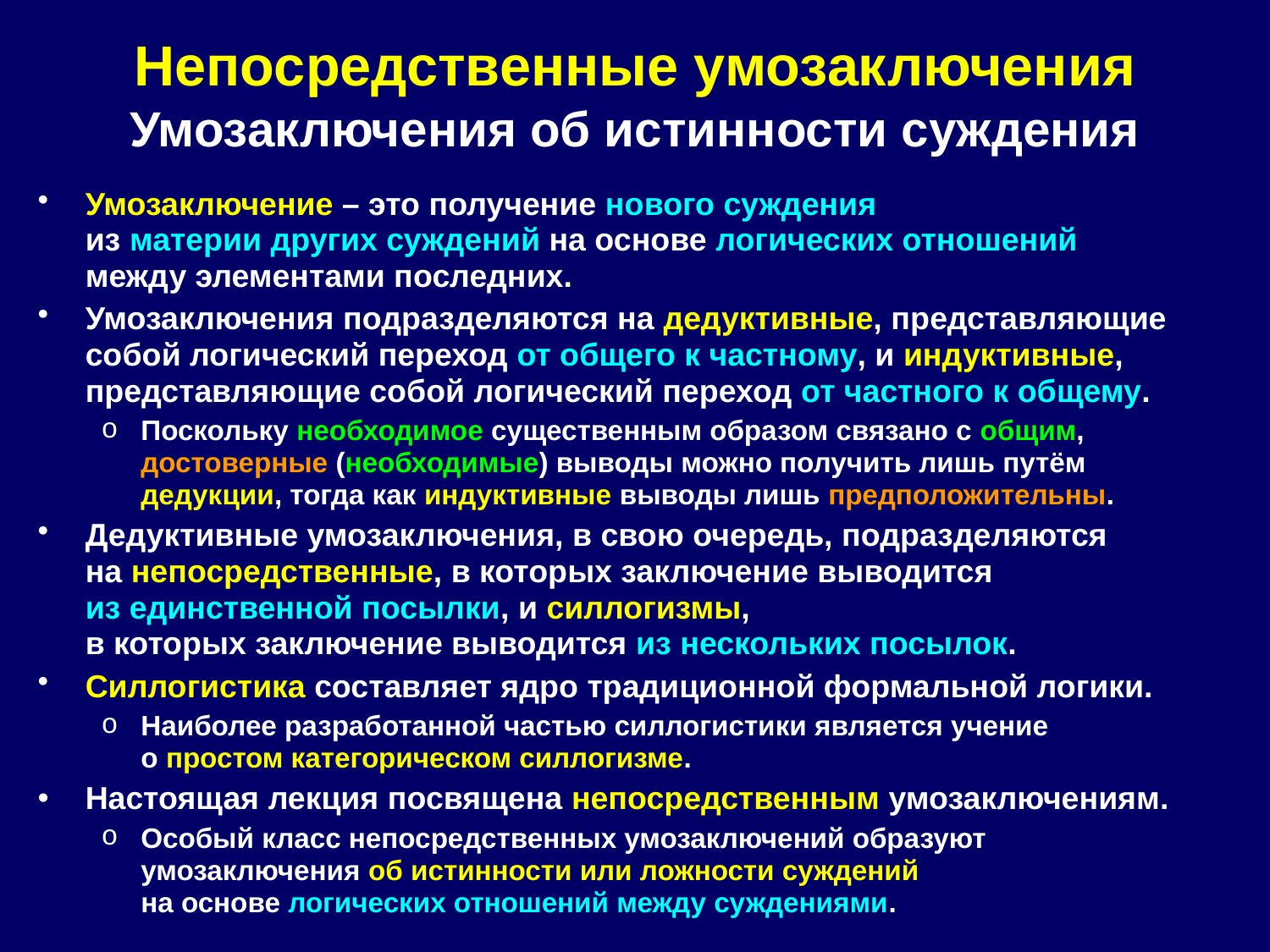

# Непосредственные умозаключения Умозаключения об истинности суждения
Умозаключение – это получение нового суждения
из материи других суждений на основе логических отношений
между элементами последних.
Умозаключения подразделяются на дедуктивные, представляющие собой логический переход от общего к частному, и индуктивные, представляющие собой логический переход от частного к общему.
Поскольку необходимое существенным образом связано с общим, достоверные (необходимые) выводы можно получить лишь путём дедукции, тогда как индуктивные выводы лишь предположительны.
Дедуктивные умозаключения, в свою очередь, подразделяются
на непосредственные, в которых заключение выводится
из единственной посылки, и силлогизмы,
в которых заключение выводится из нескольких посылок.
Силлогистика составляет ядро традиционной формальной логики.
Наиболее разработанной частью силлогистики является учение
о простом категорическом силлогизме.
Настоящая лекция посвящена непосредственным умозаключениям.
Особый класс непосредственных умозаключений образуют
умозаключения об истинности или ложности суждений
на основе логических отношений между суждениями.